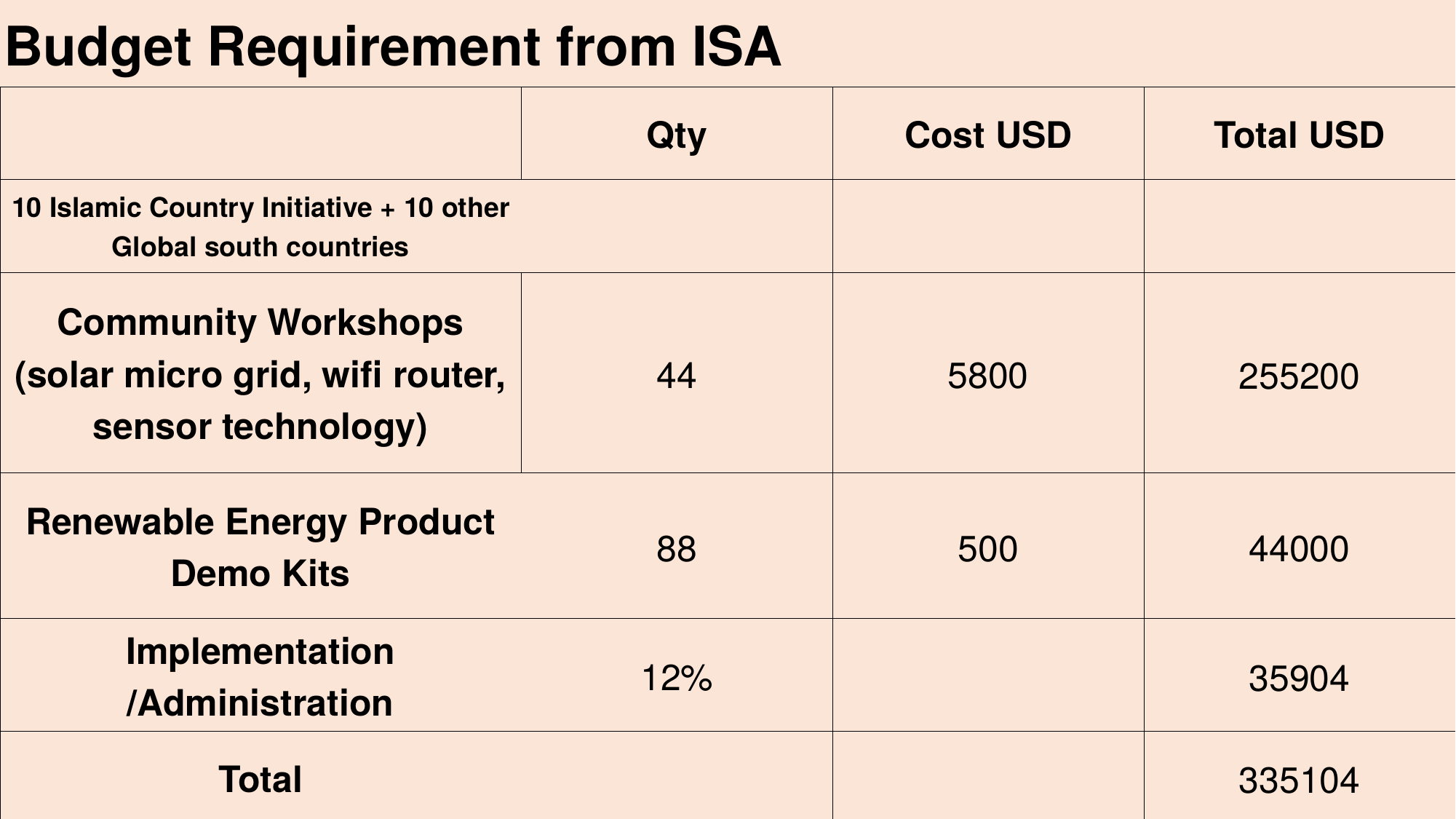

| Budget Requirement from ISA |  |  |  |
| --- | --- | --- | --- |
|  | Qty | Cost USD | Total USD |
| 10 Islamic Country Initiative + 10 other Global south countries |  |  |  |
| Community Workshops (solar micro grid, wifi router, sensor technology) | 44 | 5800 | 255200 |
| Renewable Energy Product Demo Kits | 88 | 500 | 44000 |
| Implementation /Administration | 12% |  | 35904 |
| Total |  |  | 335104 |